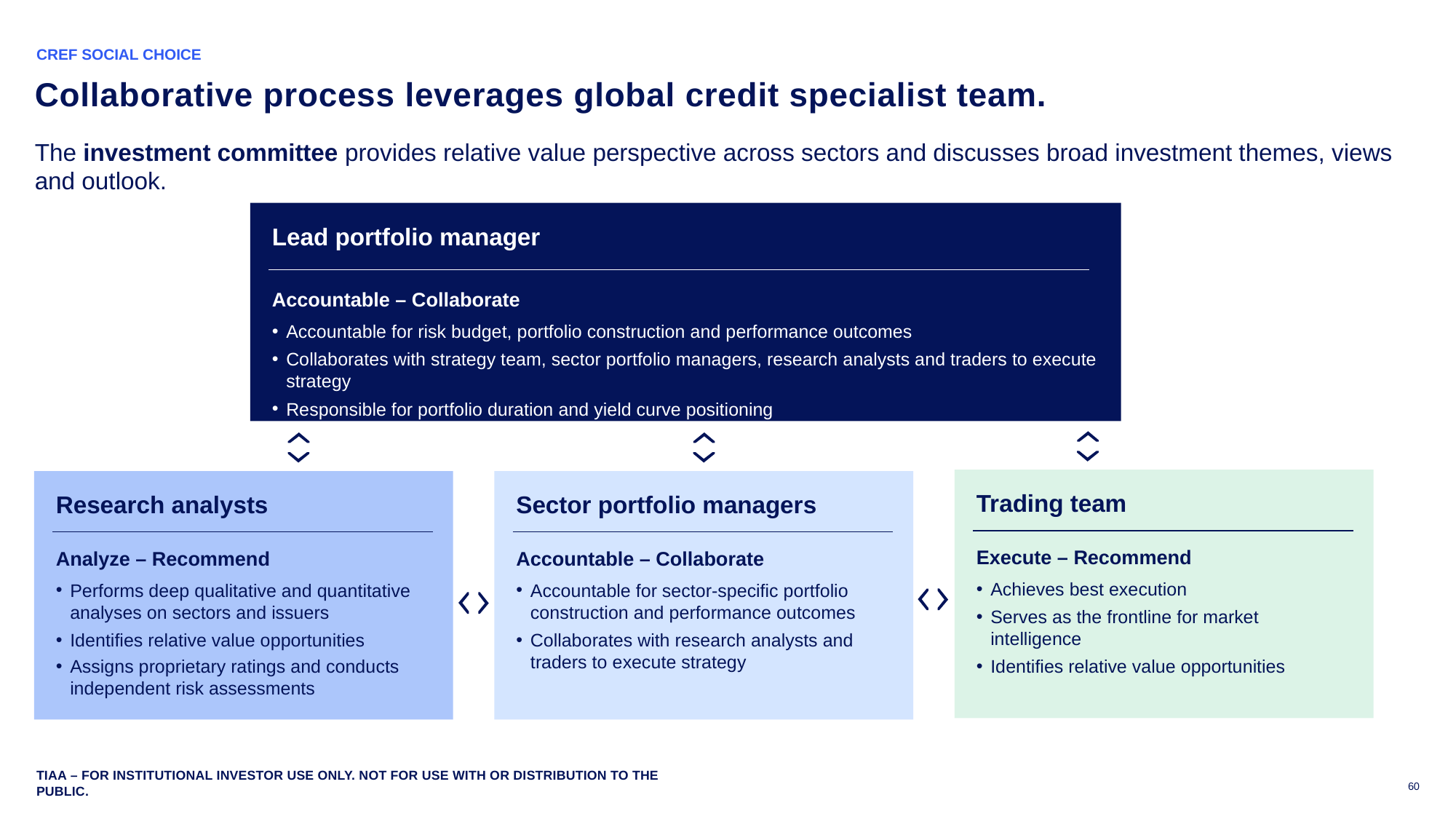

CREF SOCIAL CHOICE

Collaborative process leverages global credit specialist team.
The investment committee provides relative value perspective across sectors and discusses broad investment themes, views and outlook.
Lead portfolio manager
Accountable – Collaborate
Accountable for risk budget, portfolio construction and performance outcomes
Collaborates with strategy team, sector portfolio managers, research analysts and traders to execute strategy
Responsible for portfolio duration and yield curve positioning

Trading team
Execute – Recommend
Achieves best execution
Serves as the frontline for market intelligence
Identifies relative value opportunities
Sector portfolio managers
Accountable – Collaborate
Accountable for sector-speciﬁc portfolio construction and performance outcomes
Collaborates with research analysts and traders to execute strategy

Research analysts
Analyze – Recommend
Performs deep qualitative and quantitative analyses on sectors and issuers
Identifies relative value opportunities
Assigns proprietary ratings and conducts independent risk assessments

TIAA – FOR Institutional INVESTOR USE ONLY. NOT FOR USE WITH OR DISTRIBUTION TO THE PUBLIC.
60